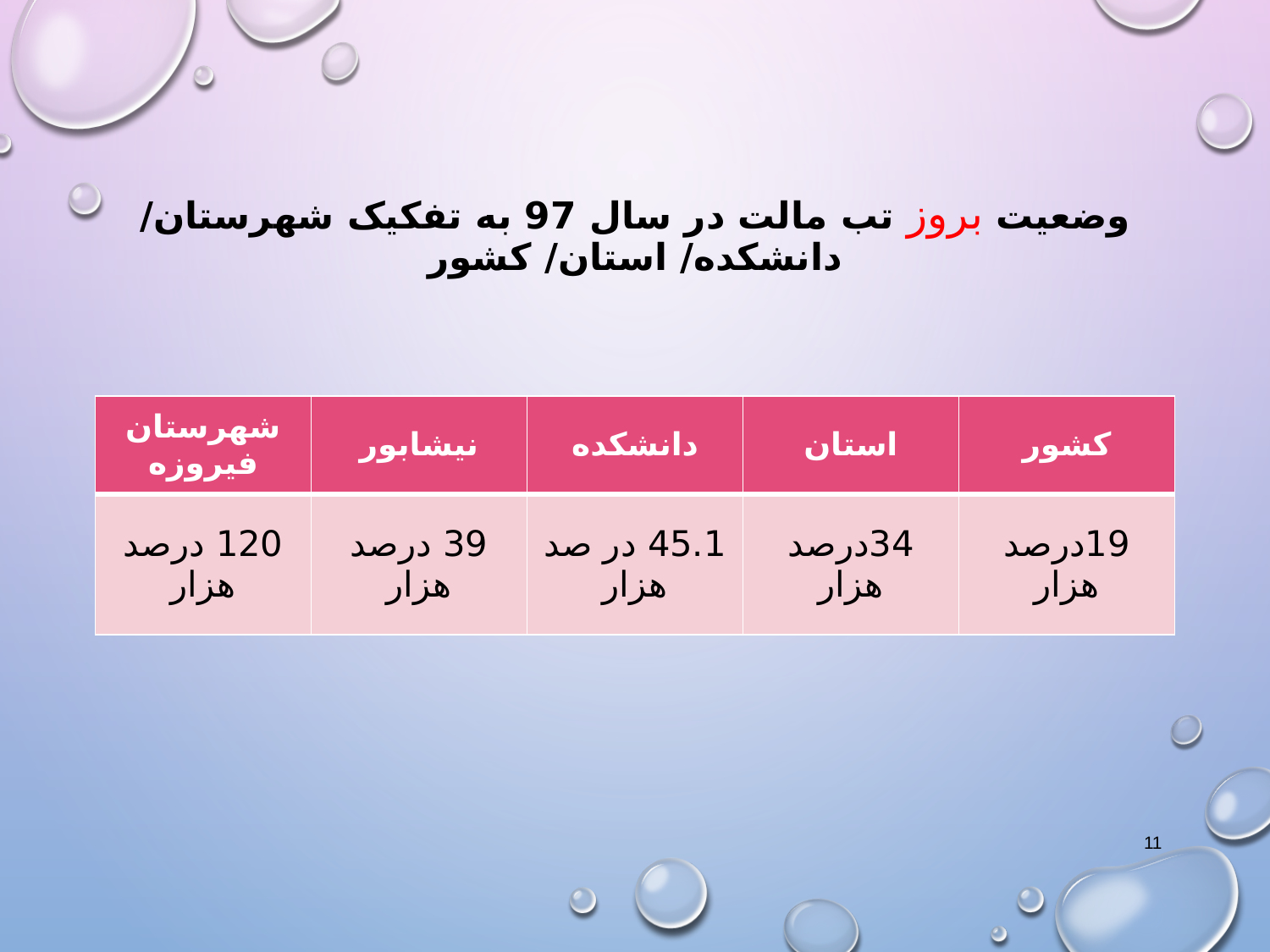

# وضعیت بروز تب مالت در سال 97 به تفکیک شهرستان/ دانشکده/ استان/ کشور
| شهرستان فیروزه | نیشابور | دانشکده | استان | کشور |
| --- | --- | --- | --- | --- |
| 120 درصد هزار | 39 درصد هزار | 45.1 در صد هزار | 34درصد هزار | 19درصد هزار |
11